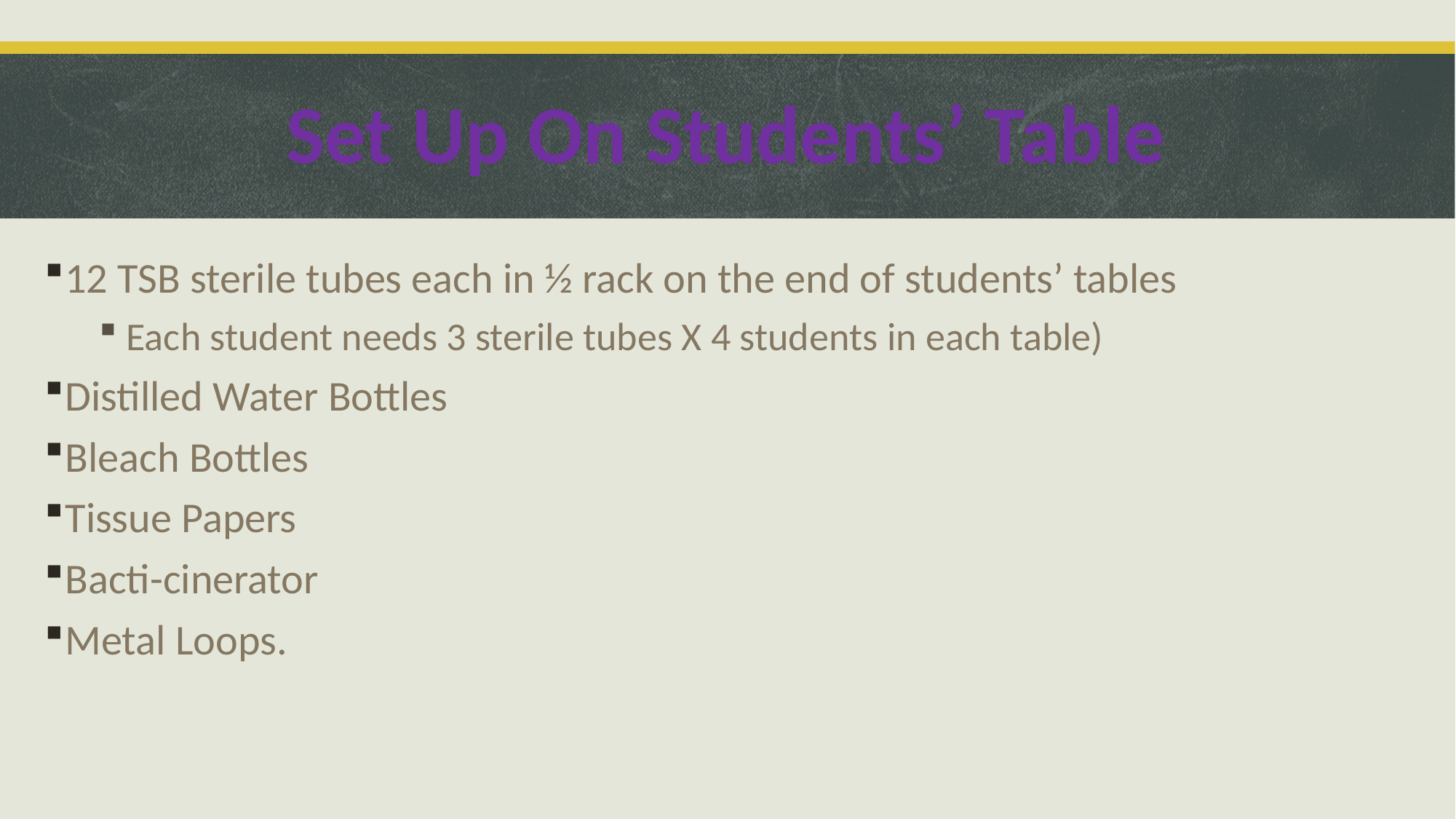

# Set Up On Students’ Table
12 TSB sterile tubes each in ½ rack on the end of students’ tables
Each student needs 3 sterile tubes X 4 students in each table)
Distilled Water Bottles
Bleach Bottles
Tissue Papers
Bacti-cinerator
Metal Loops.